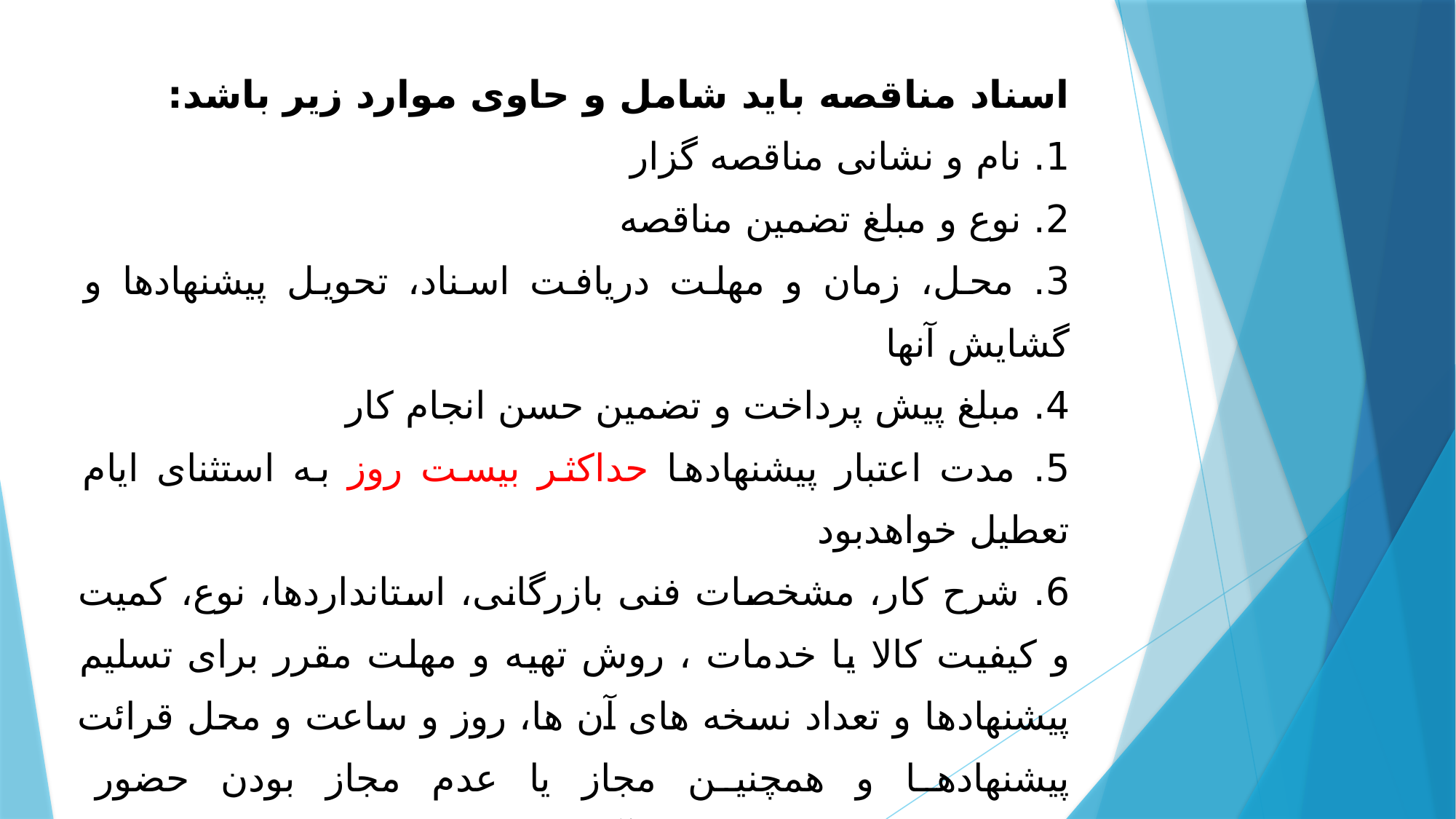

اسناد مناقصه باید شامل و حاوی موارد زیر باشد:
1. نام و نشانی مناقصه گزار
2. نوع و مبلغ تضمین مناقصه
3. محل، زمان و مهلت دریافت اسناد، تحویل پیشنهادها و گشایش آنها
4. مبلغ پیش پرداخت و تضمین حسن انجام کار
5. مدت اعتبار پیشنهادها حداکثر بیست روز به استثنای ایام تعطیل خواهدبود
6. شرح کار، مشخصات فنی بازرگانی، استانداردها، نوع، کمیت و کیفیت کالا یا خدمات ، روش تهیه و مهلت مقرر برای تسلیم پیشنهادها و تعداد نسخه های آن ها، روز و ساعت و محل قرائت پیشنهادها و همچنین مجاز یا عدم مجاز بودن حضور پیشنهاددهندگان یا نمایندگان آن ها در جریان کمیسیون مناقصه
			(بند ب ماده 64 آئین نامه مالی و معاملاتی دانشگاه)